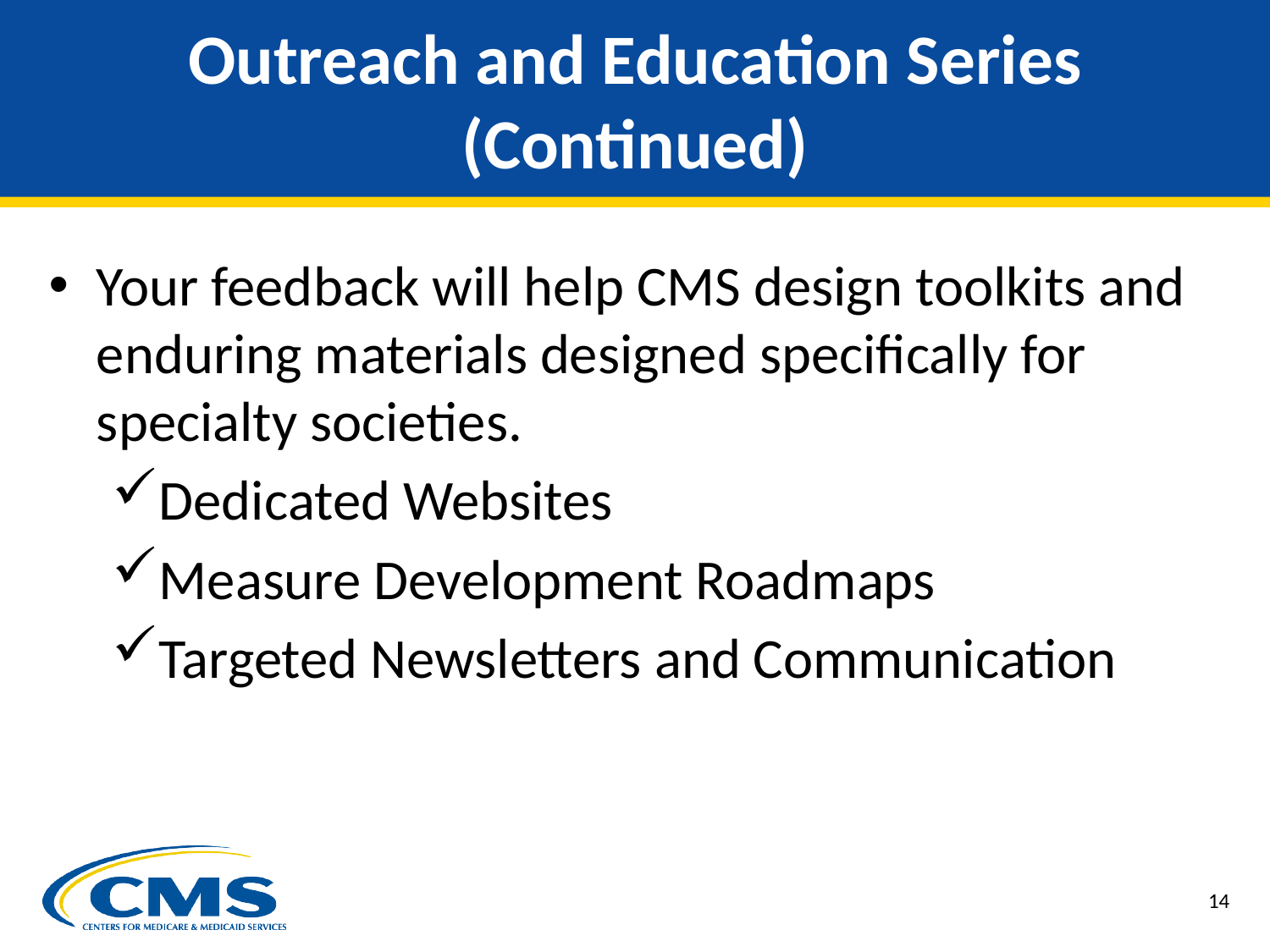

# Outreach and Education Series (Continued)
Your feedback will help CMS design toolkits and enduring materials designed specifically for specialty societies.
Dedicated Websites
Measure Development Roadmaps
Targeted Newsletters and Communication